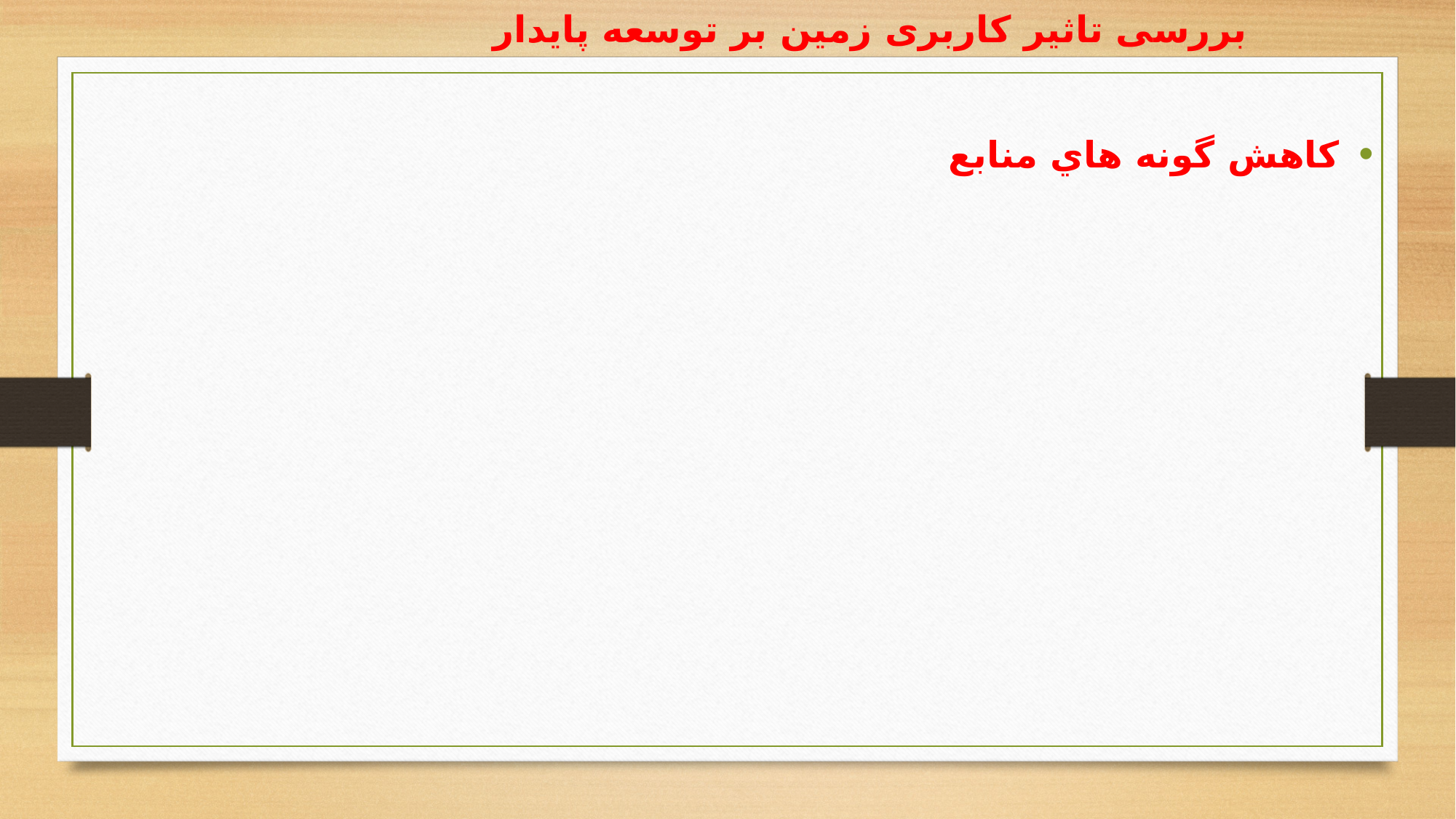

# بررسی تاثیر کاربری زمین بر توسعه پایدار

کاهش گونه هاي منابع